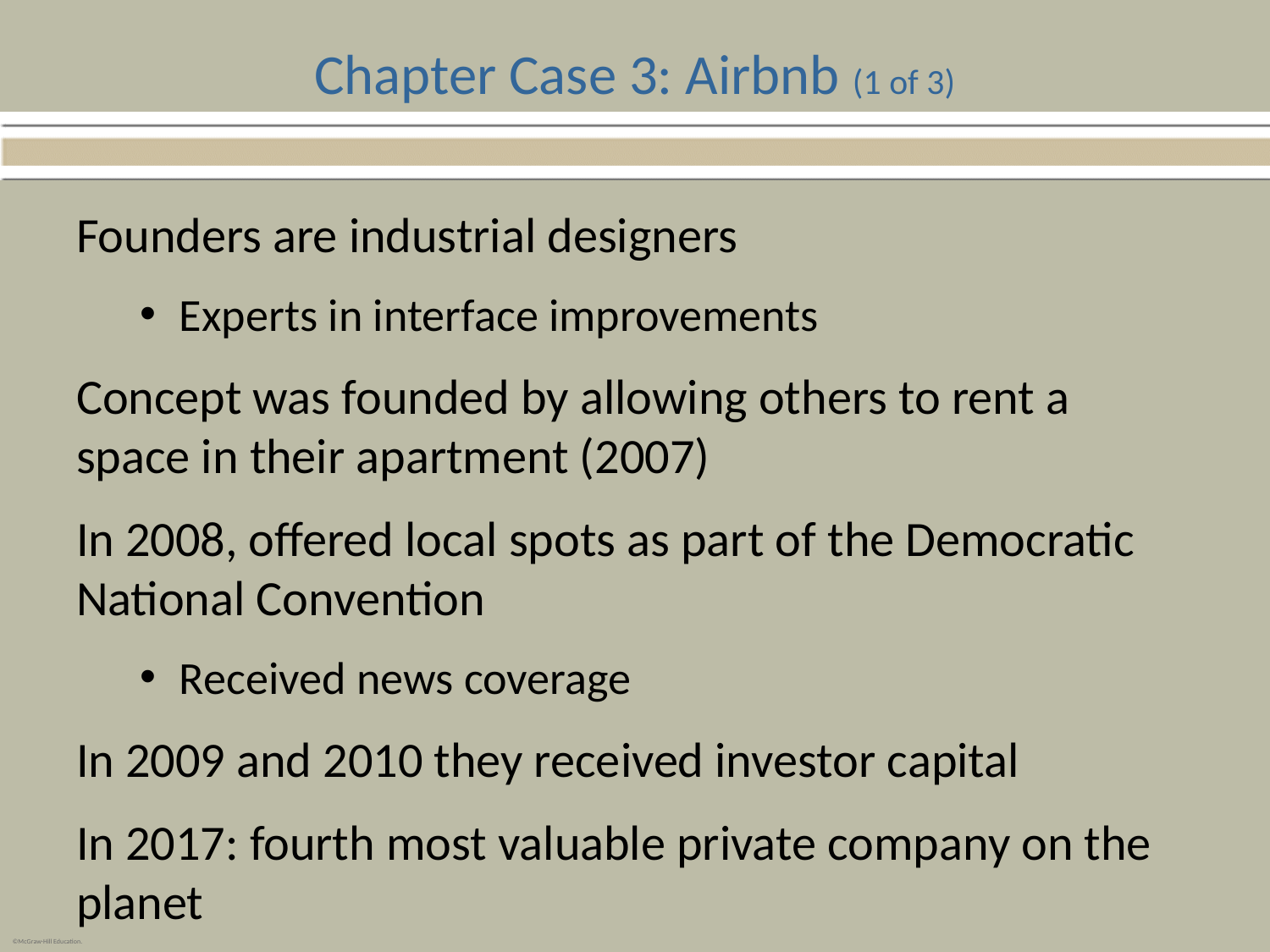

# Chapter Case 3: Airbnb (1 of 3)
Founders are industrial designers
Experts in interface improvements
Concept was founded by allowing others to rent a space in their apartment (2007)
In 2008, offered local spots as part of the Democratic National Convention
Received news coverage
In 2009 and 2010 they received investor capital
In 2017: fourth most valuable private company on the planet